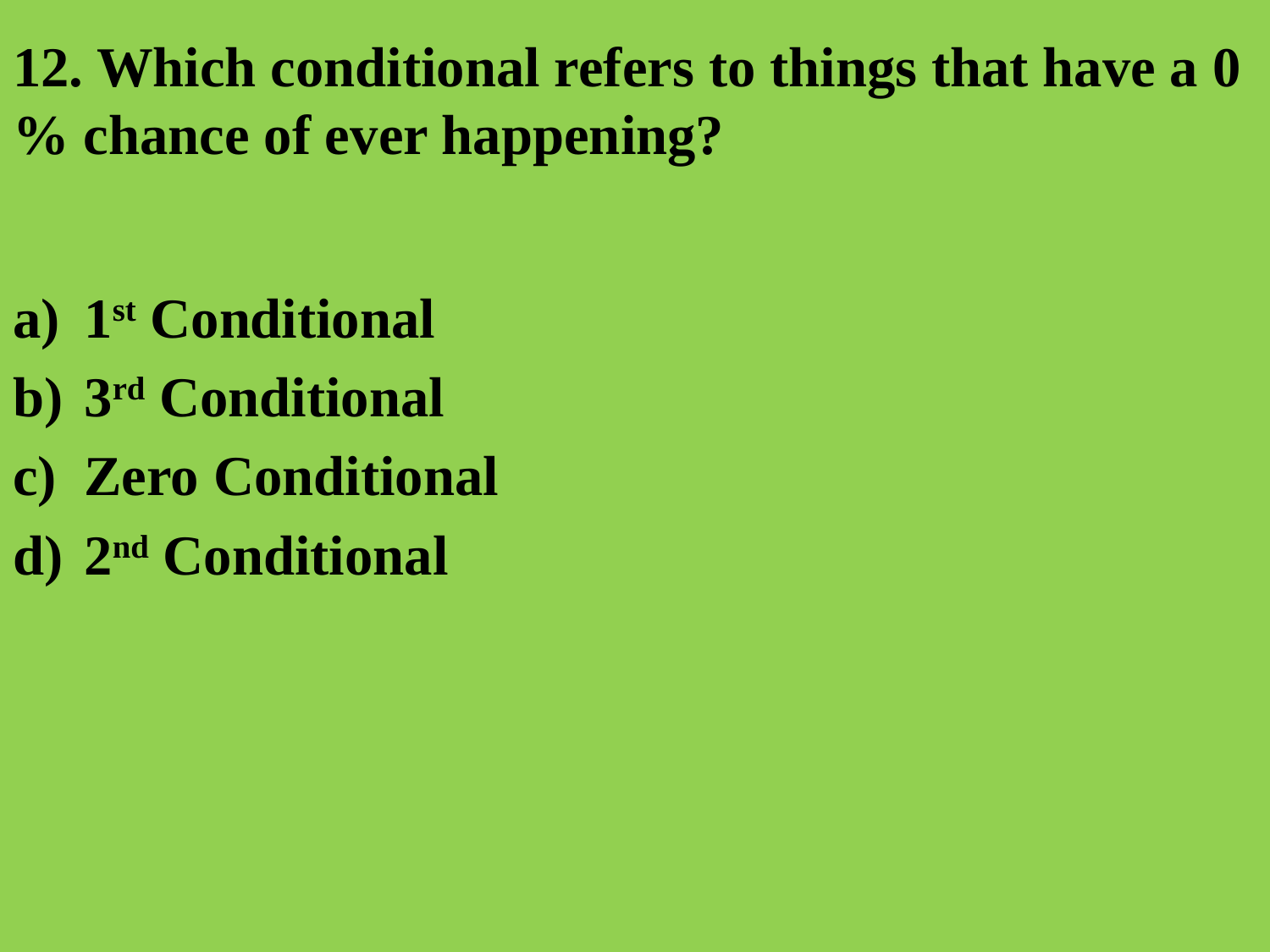

# 12. Which conditional refers to things that have a 0 % chance of ever happening?

1st Conditional
3rd Conditional
Zero Conditional
2nd Conditional